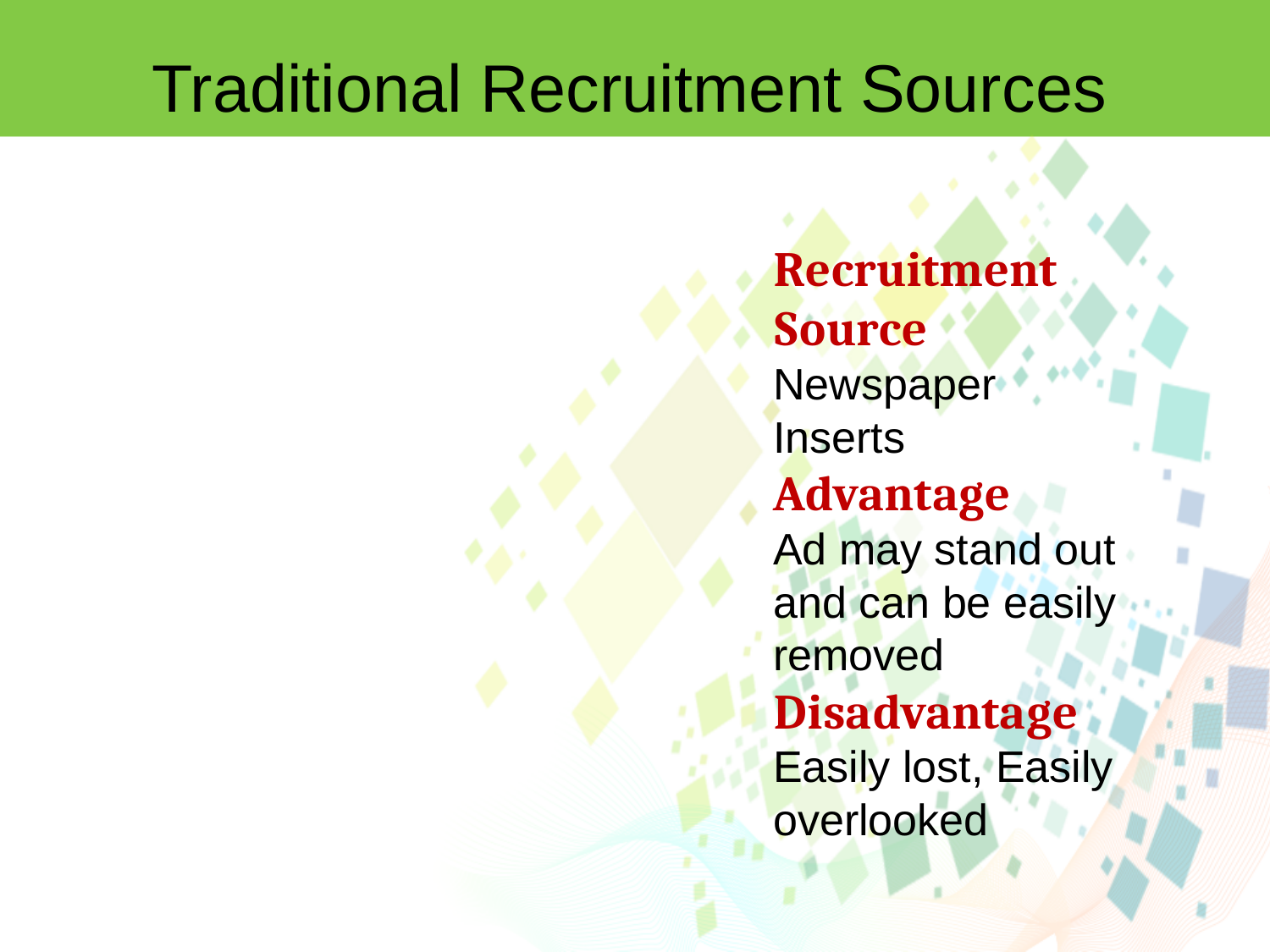

Traditional Recruitment Sources
Recruitment Source
Newspaper Inserts
Advantage
Ad may stand out and can be easily removed Disadvantage
Easily lost, Easily overlooked